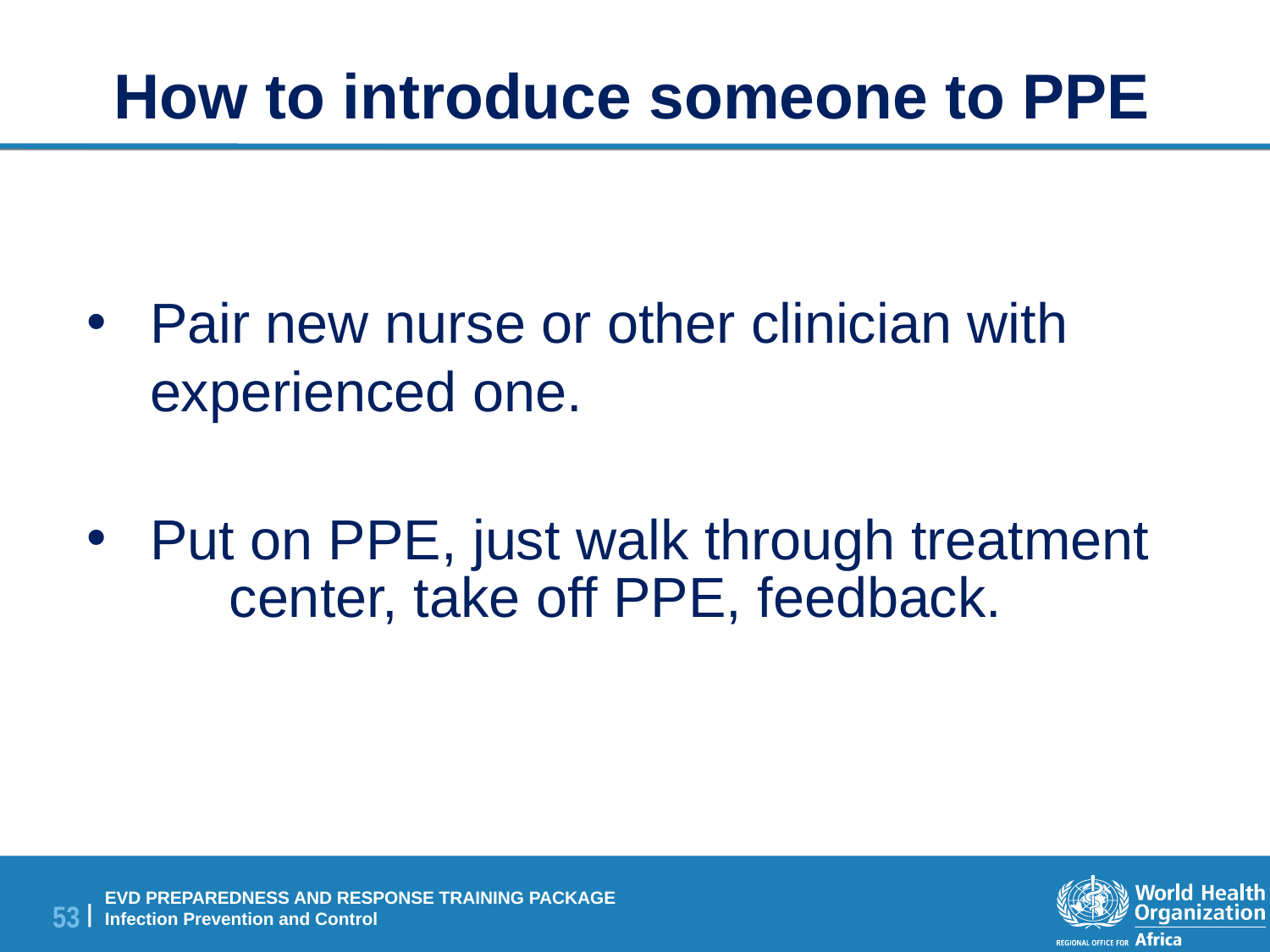

# How to introduce someone to PPE
Pair new nurse or other clinician with experienced one.

Put on PPE, just walk through treatment
	 center, take off PPE, feedback.